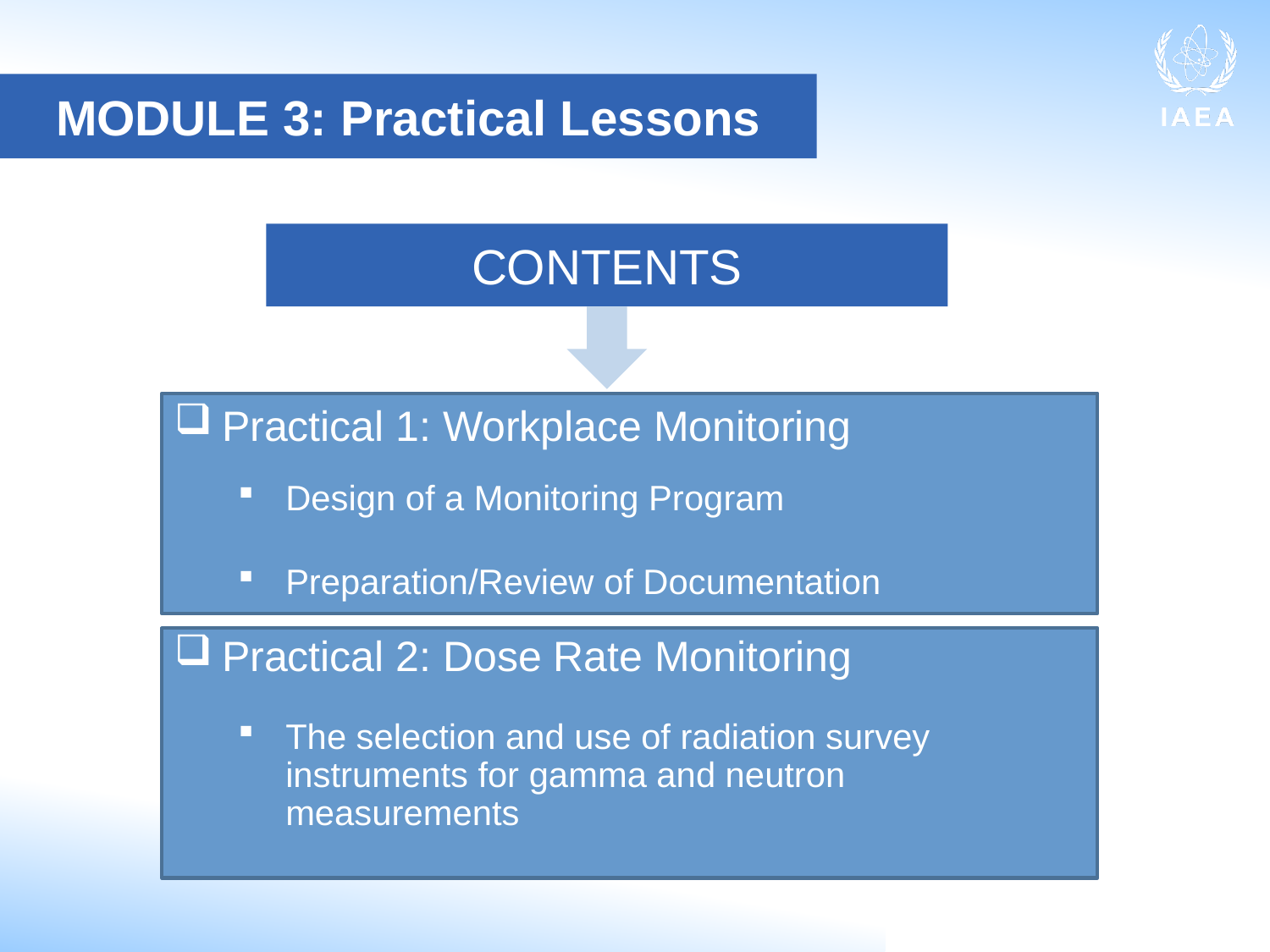

MODULE 3: Practical Lessons
CONTENTS

Practical 1: Workplace Monitoring

Design of a Monitoring Program

Preparation/Review of Documentation
Practical 2: Dose Rate Monitoring

The selection and use of radiation survey instruments for gamma and neutron measurements